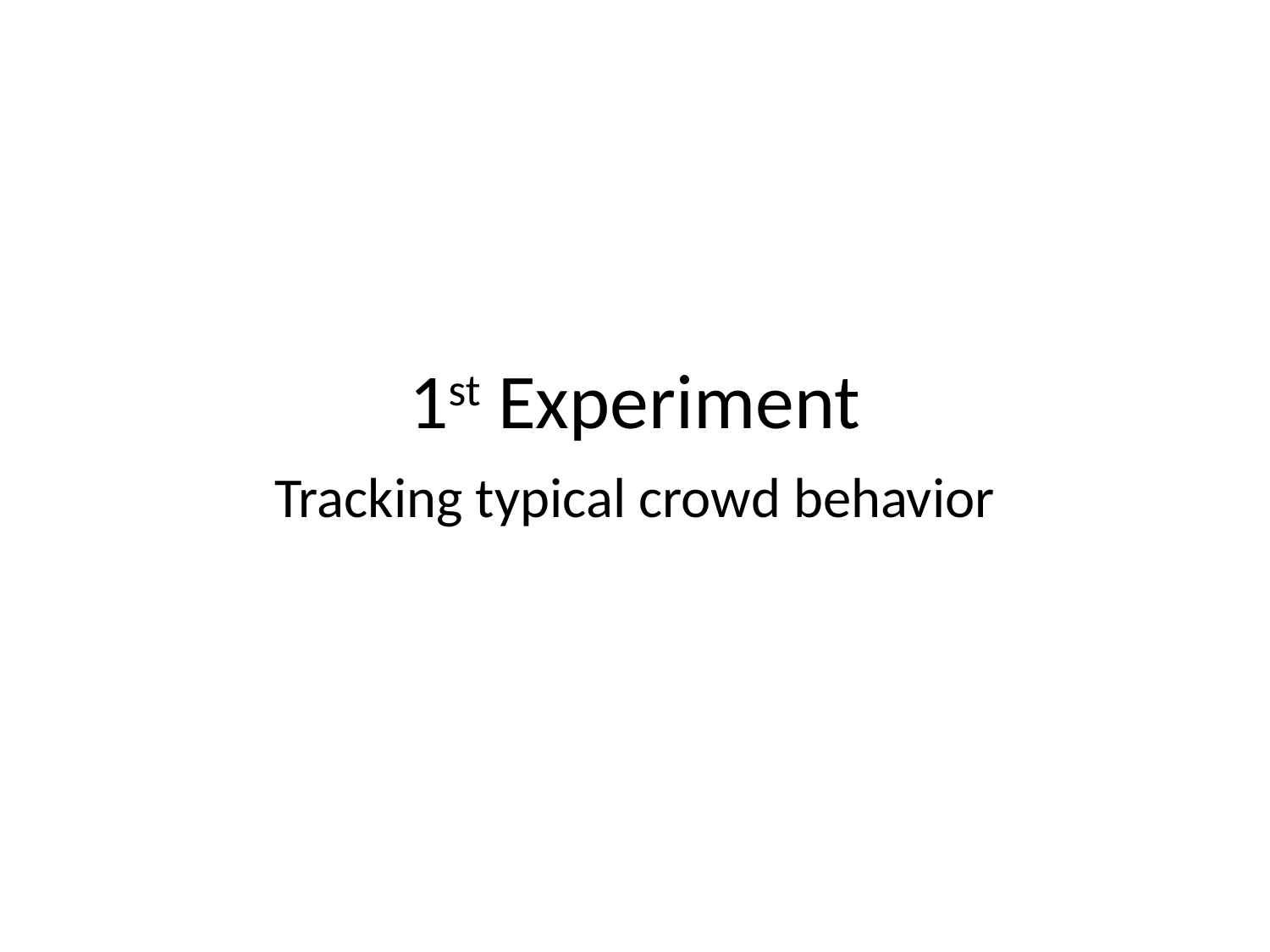

# 1st Experiment
Tracking typical crowd behavior